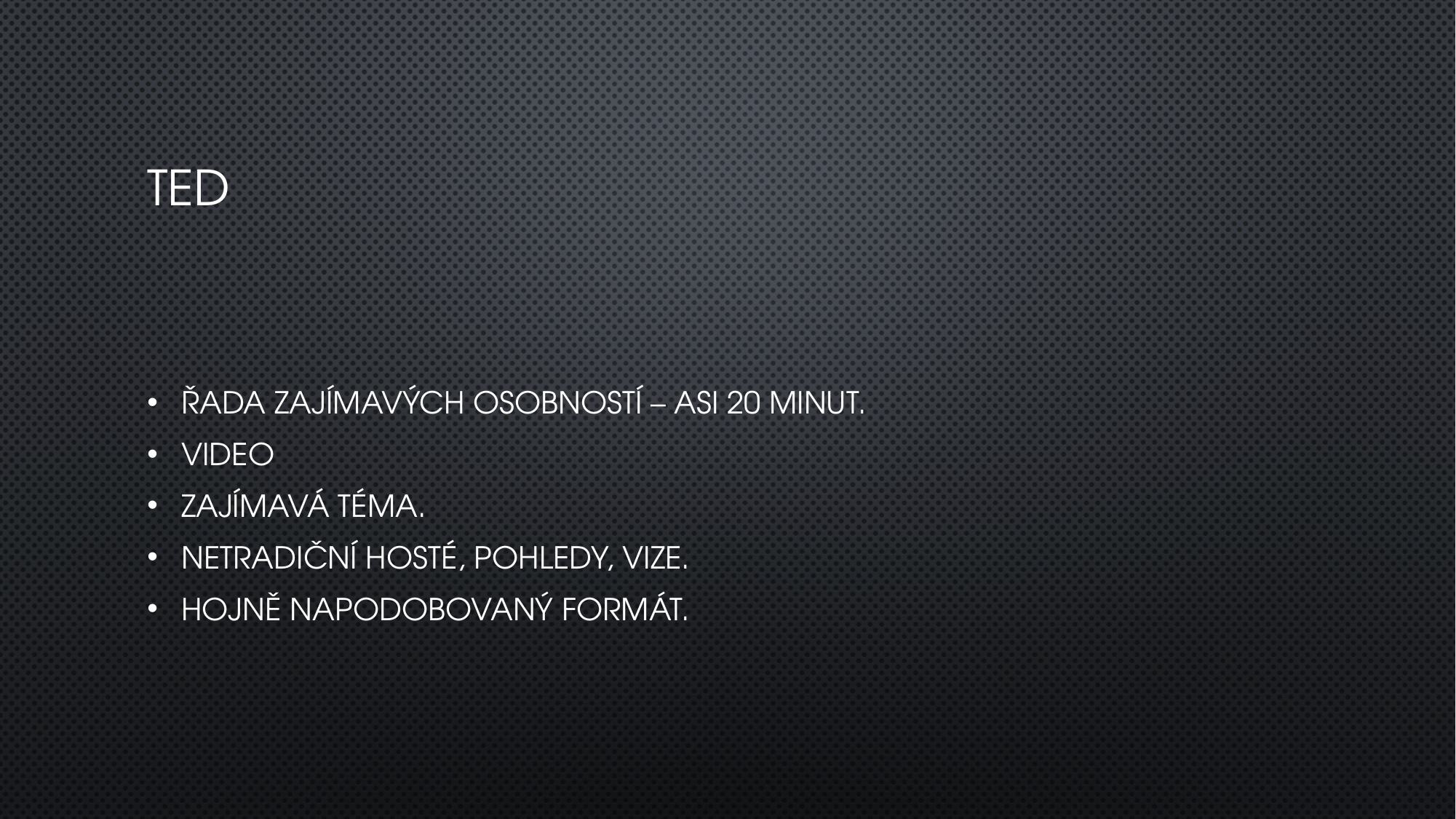

# TED
Řada zajímavých osobností – asi 20 minut.
Video
Zajímavá téma.
Netradiční hosté, pohledy, vize.
Hojně napodobovaný formát.